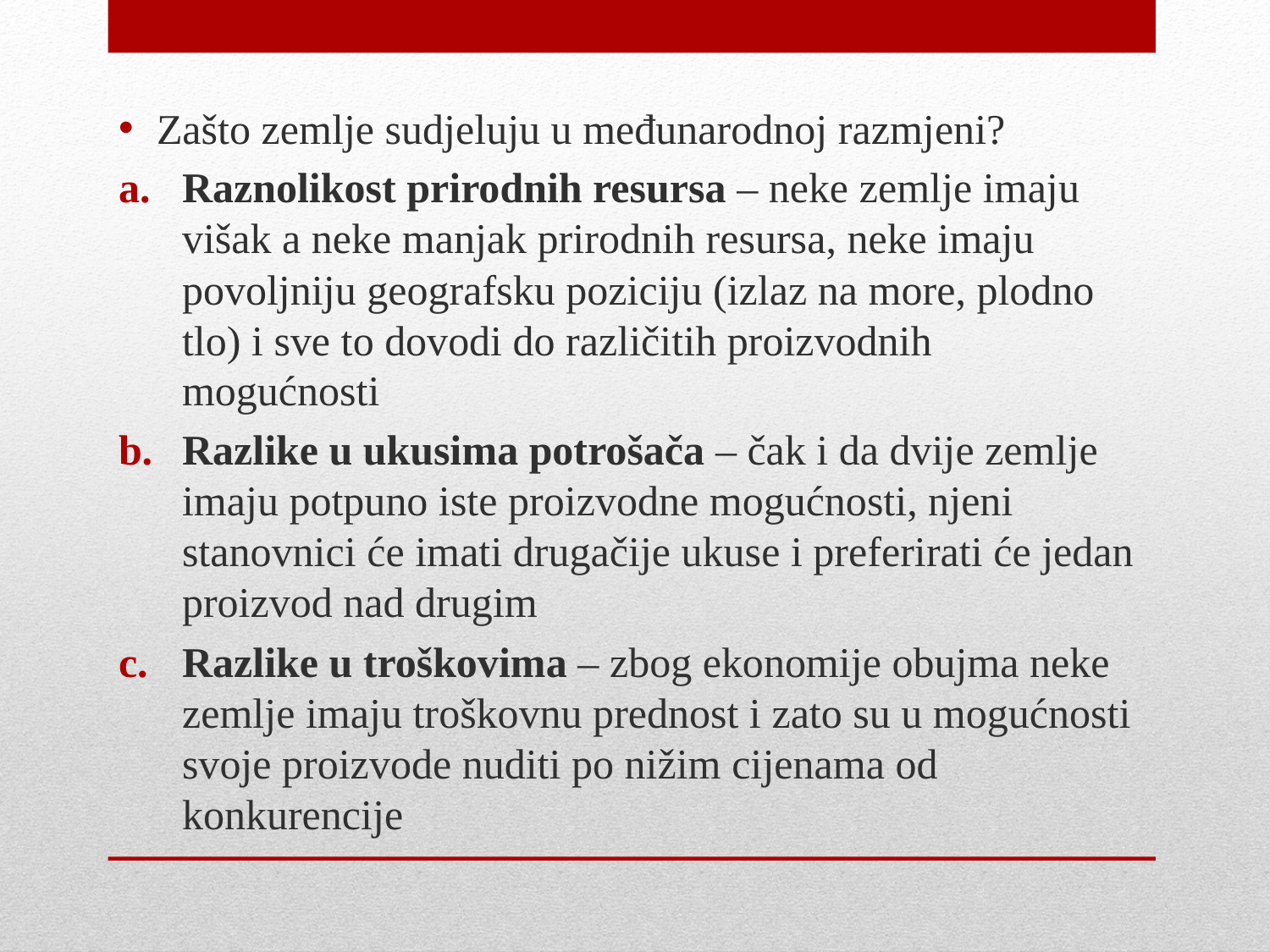

Zašto zemlje sudjeluju u međunarodnoj razmjeni?
Raznolikost prirodnih resursa – neke zemlje imaju višak a neke manjak prirodnih resursa, neke imaju povoljniju geografsku poziciju (izlaz na more, plodno tlo) i sve to dovodi do različitih proizvodnih mogućnosti
Razlike u ukusima potrošača – čak i da dvije zemlje imaju potpuno iste proizvodne mogućnosti, njeni stanovnici će imati drugačije ukuse i preferirati će jedan proizvod nad drugim
Razlike u troškovima – zbog ekonomije obujma neke zemlje imaju troškovnu prednost i zato su u mogućnosti svoje proizvode nuditi po nižim cijenama od konkurencije